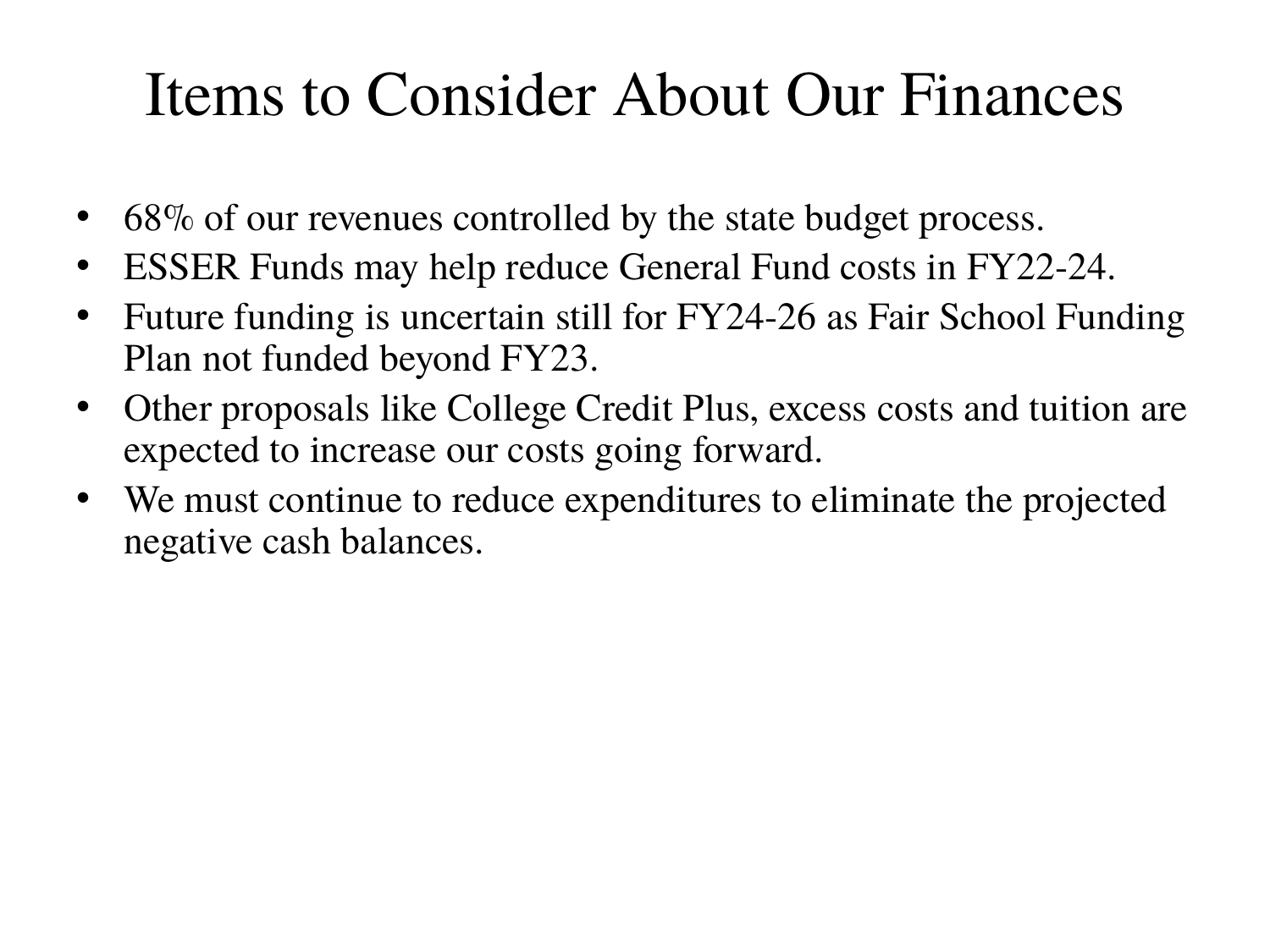

# Items to Consider About Our Finances
68% of our revenues controlled by the state budget process.
ESSER Funds may help reduce General Fund costs in FY22-24.
Future funding is uncertain still for FY24-26 as Fair School Funding Plan not funded beyond FY23.
Other proposals like College Credit Plus, excess costs and tuition are expected to increase our costs going forward.
We must continue to reduce expenditures to eliminate the projected negative cash balances.